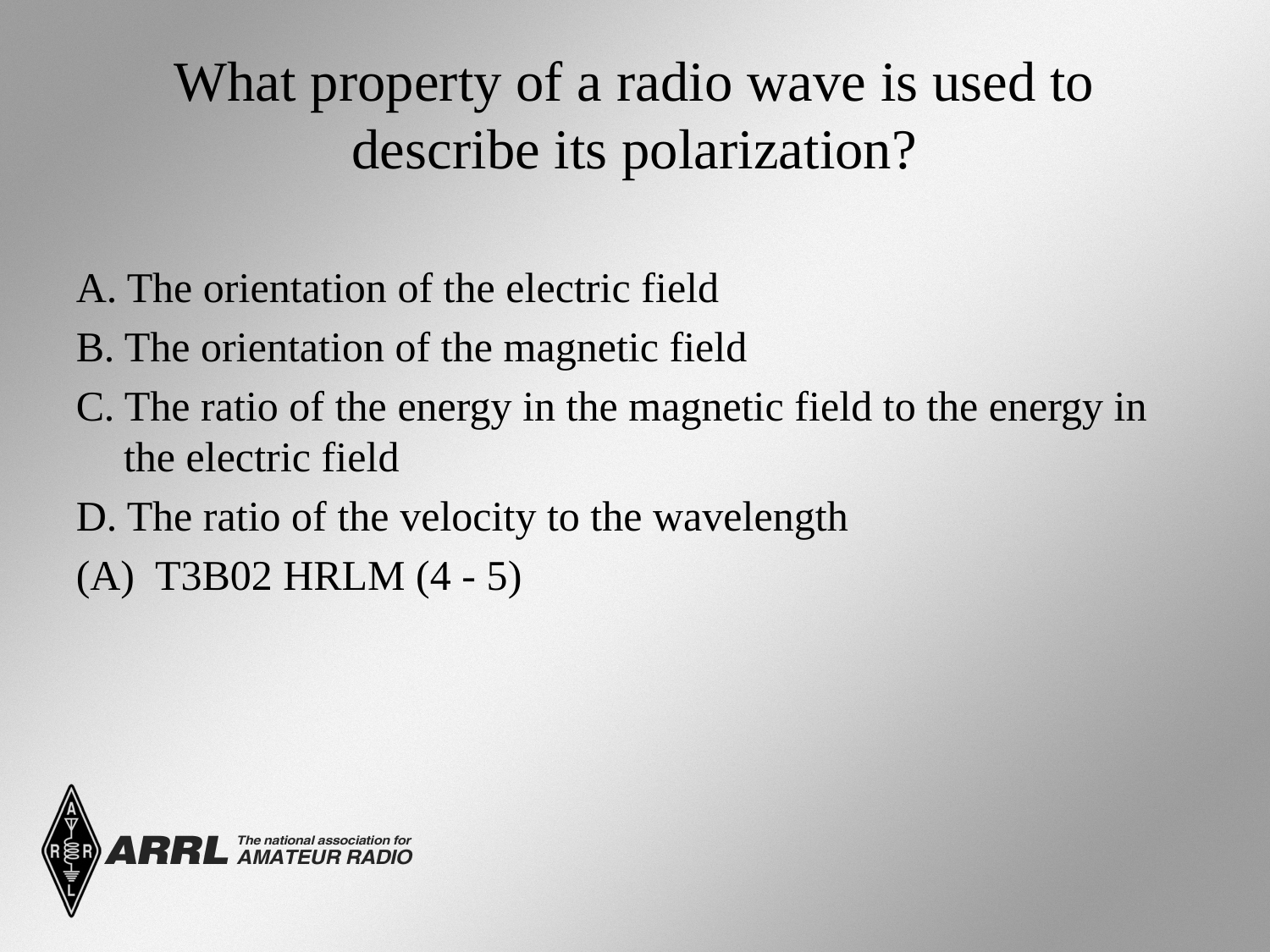

# What property of a radio wave is used to describe its polarization?
A. The orientation of the electric field
B. The orientation of the magnetic field
C. The ratio of the energy in the magnetic field to the energy in the electric field
D. The ratio of the velocity to the wavelength
(A)  T3B02 HRLM (4 - 5)